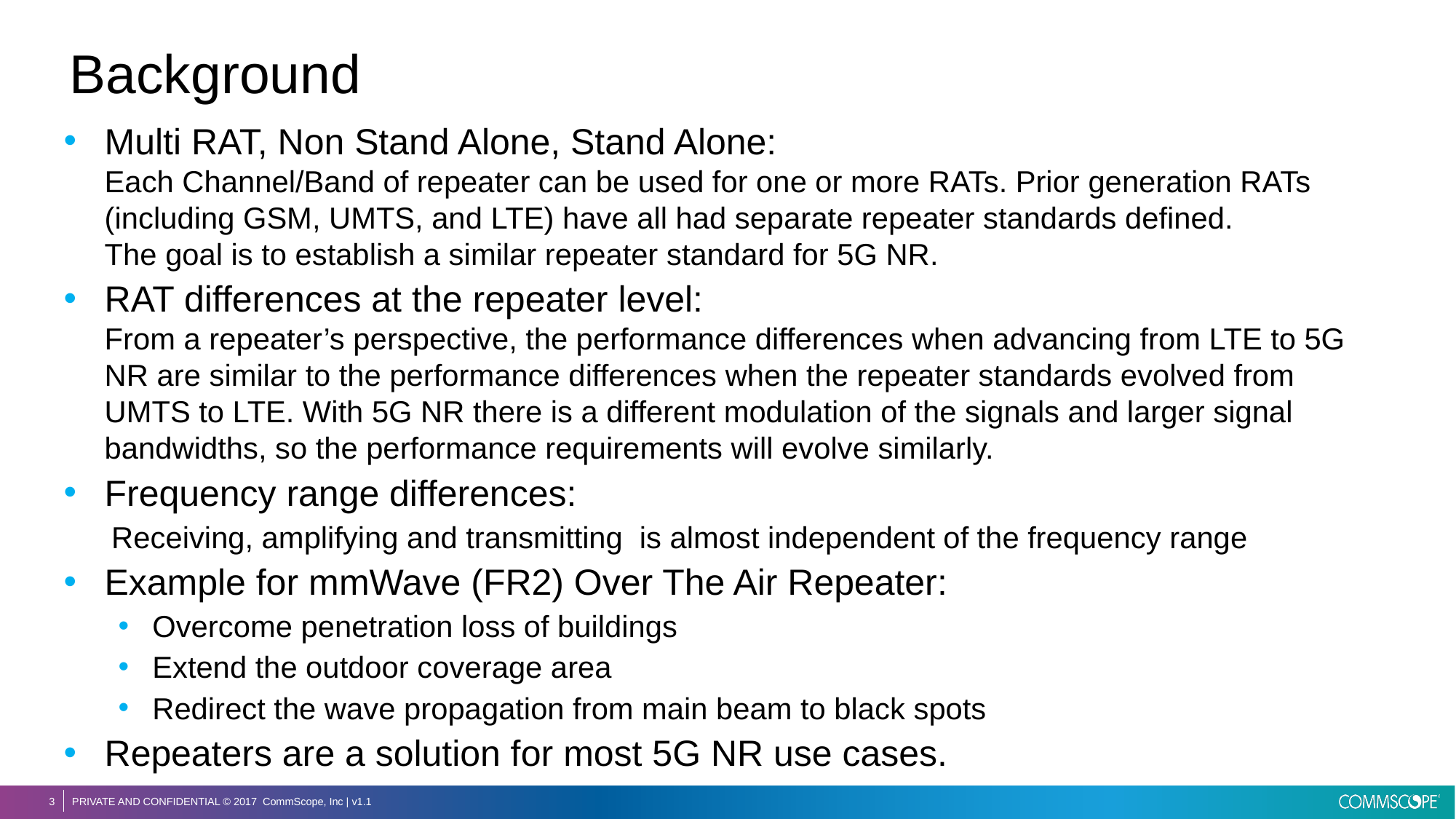

# Background
Multi RAT, Non Stand Alone, Stand Alone:
Each Channel/Band of repeater can be used for one or more RATs. Prior generation RATs (including GSM, UMTS, and LTE) have all had separate repeater standards defined.
The goal is to establish a similar repeater standard for 5G NR.
RAT differences at the repeater level:
From a repeater’s perspective, the performance differences when advancing from LTE to 5G NR are similar to the performance differences when the repeater standards evolved from UMTS to LTE. With 5G NR there is a different modulation of the signals and larger signal bandwidths, so the performance requirements will evolve similarly.
Frequency range differences:
Receiving, amplifying and transmitting  is almost independent of the frequency range
Example for mmWave (FR2) Over The Air Repeater:
Overcome penetration loss of buildings
Extend the outdoor coverage area
Redirect the wave propagation from main beam to black spots
Repeaters are a solution for most 5G NR use cases.